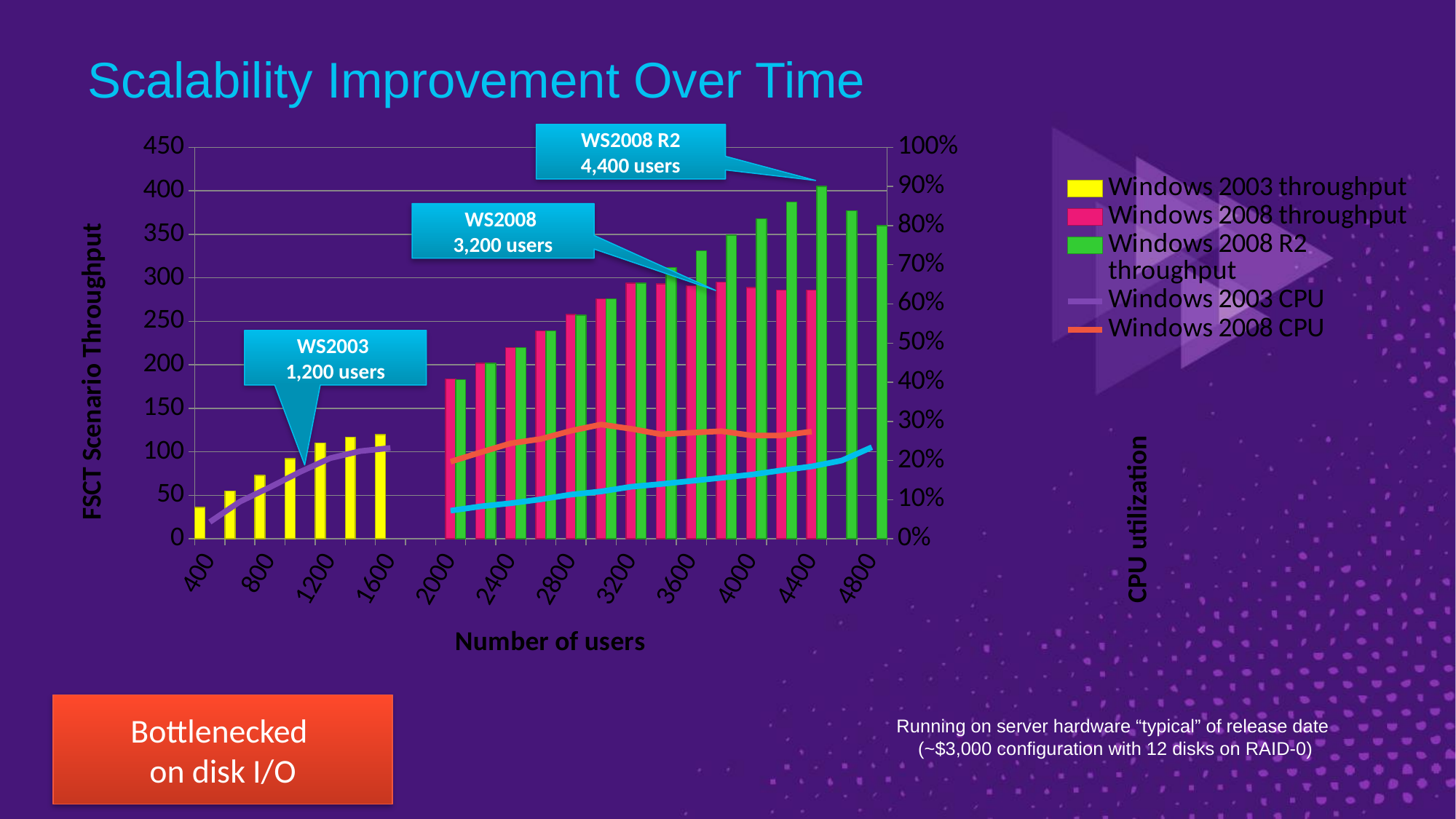

# Scalability Improvement Over Time

[unsupported chart]

WS2008 R2
4,400 users
WS2008
3,200 users
WS2003
1,200 users
Bottlenecked
on disk I/O
Running on server hardware “typical” of release date
(~$3,000 configuration with 12 disks on RAID-0)